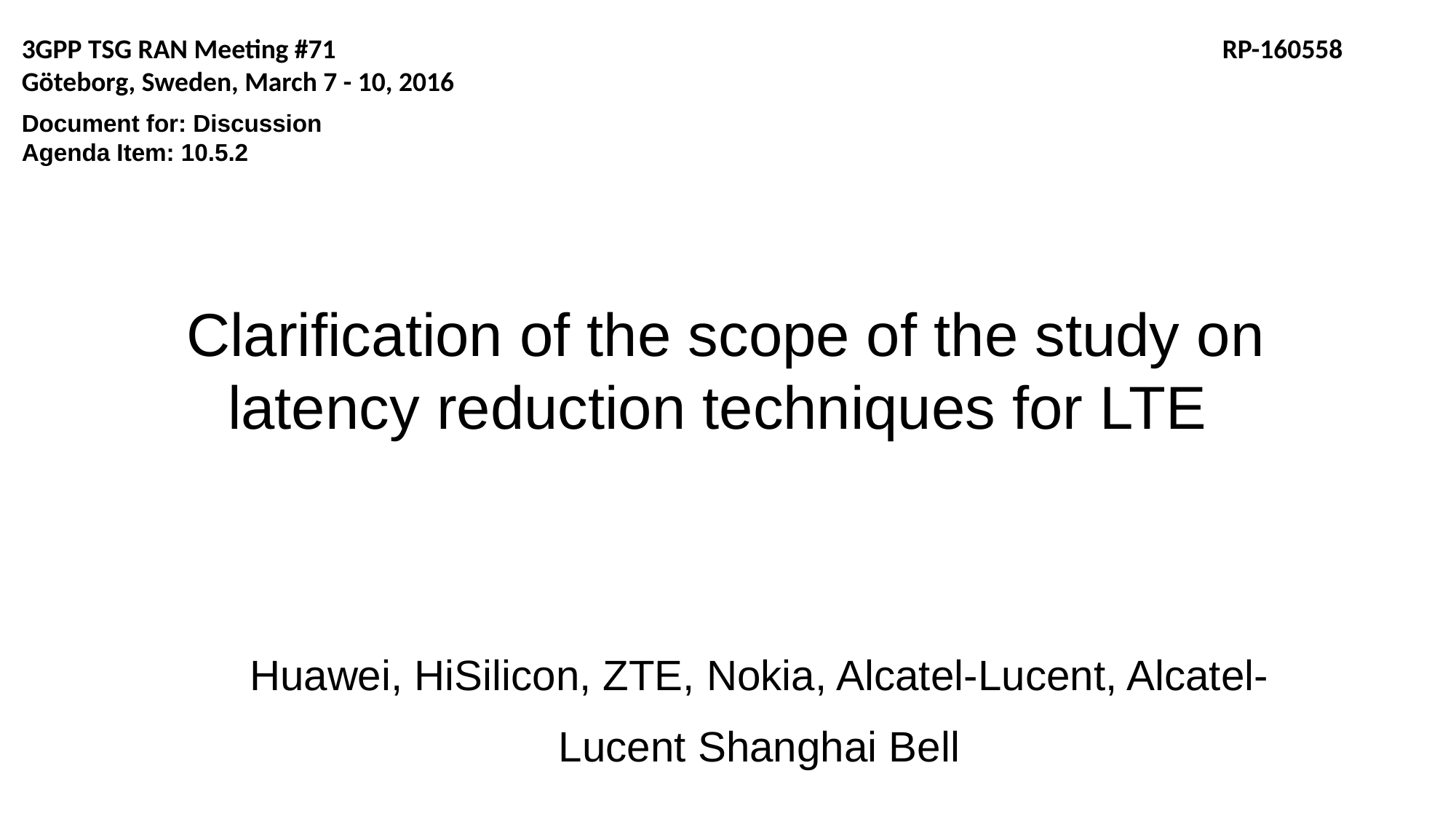

3GPP TSG RAN Meeting #71									RP-160558
Göteborg, Sweden, March 7 - 10, 2016

Document for: Discussion
Agenda Item: 10.5.2

# Clarification of the scope of the study on latency reduction techniques for LTE

Huawei, HiSilicon, ZTE, Nokia, Alcatel-Lucent, Alcatel-Lucent Shanghai Bell